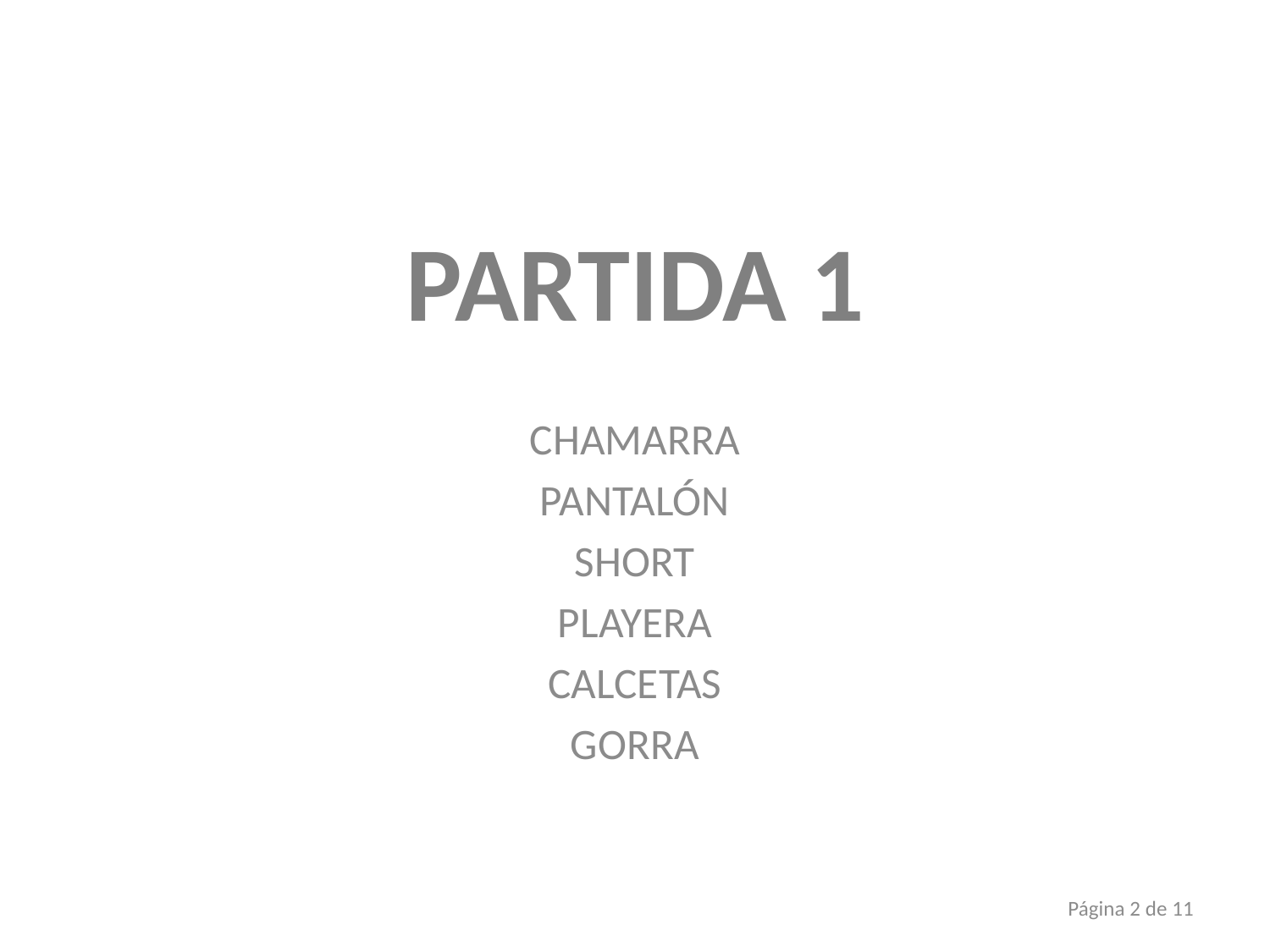

# PARTIDA 1
CHAMARRA
PANTALÓN
SHORT
PLAYERA
CALCETAS
GORRA

Página 2 de 11